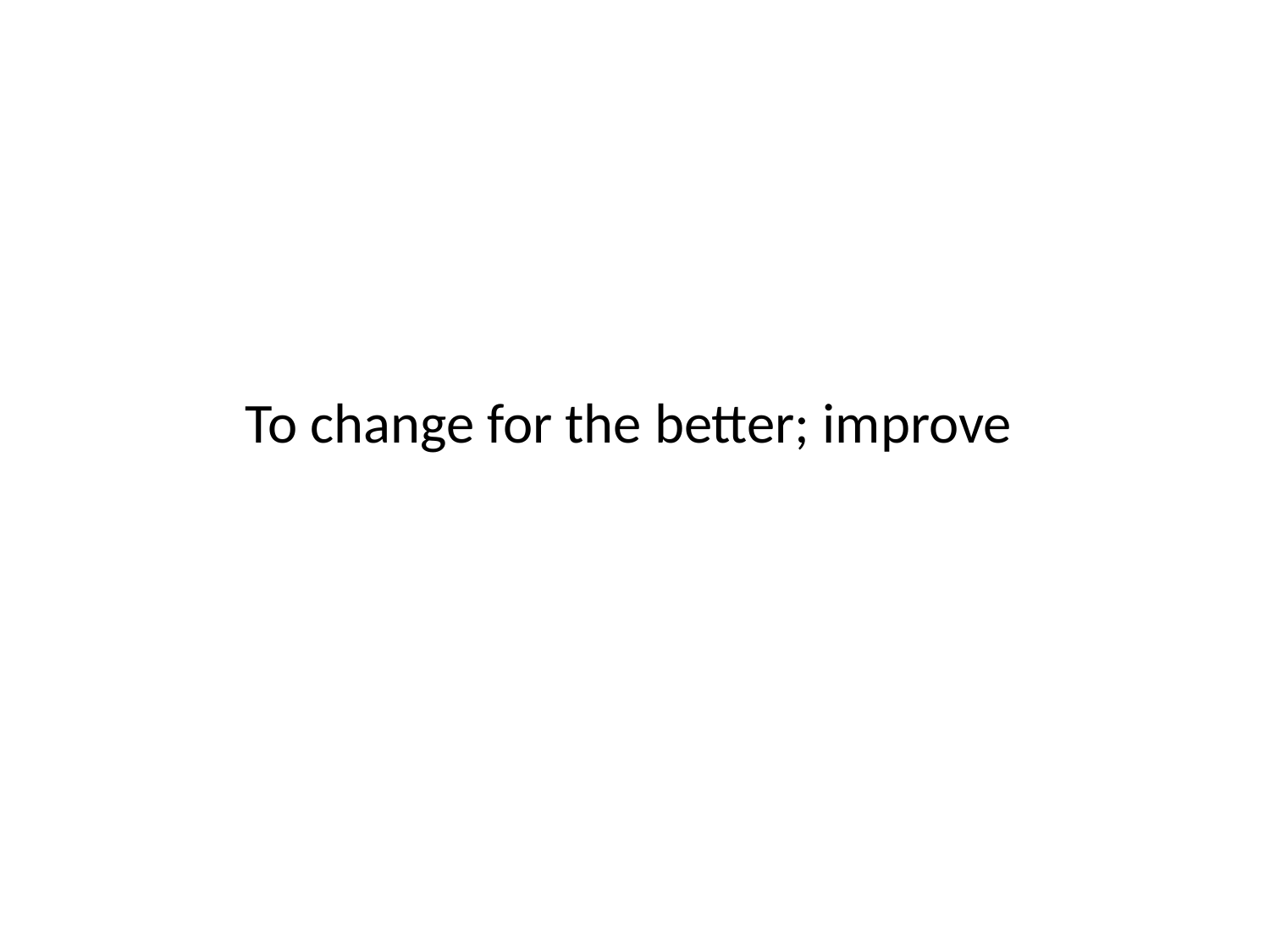

#

To change for the better; improve